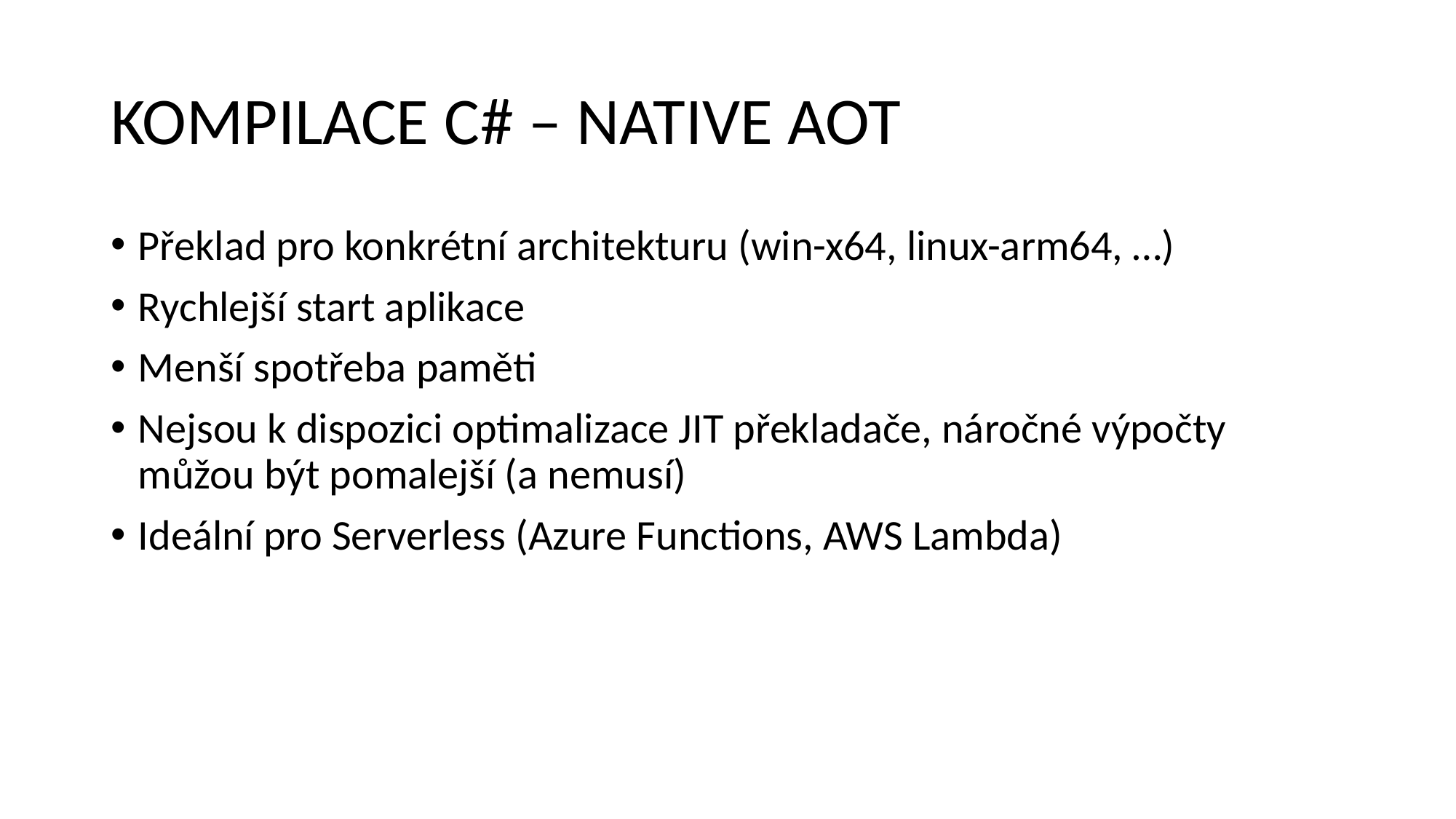

# KOMPILACE C# – NATIVE AOT
Překlad pro konkrétní architekturu (win-x64, linux-arm64, …)
Rychlejší start aplikace
Menší spotřeba paměti
Nejsou k dispozici optimalizace JIT překladače, náročné výpočty můžou být pomalejší (a nemusí)
Ideální pro Serverless (Azure Functions, AWS Lambda)